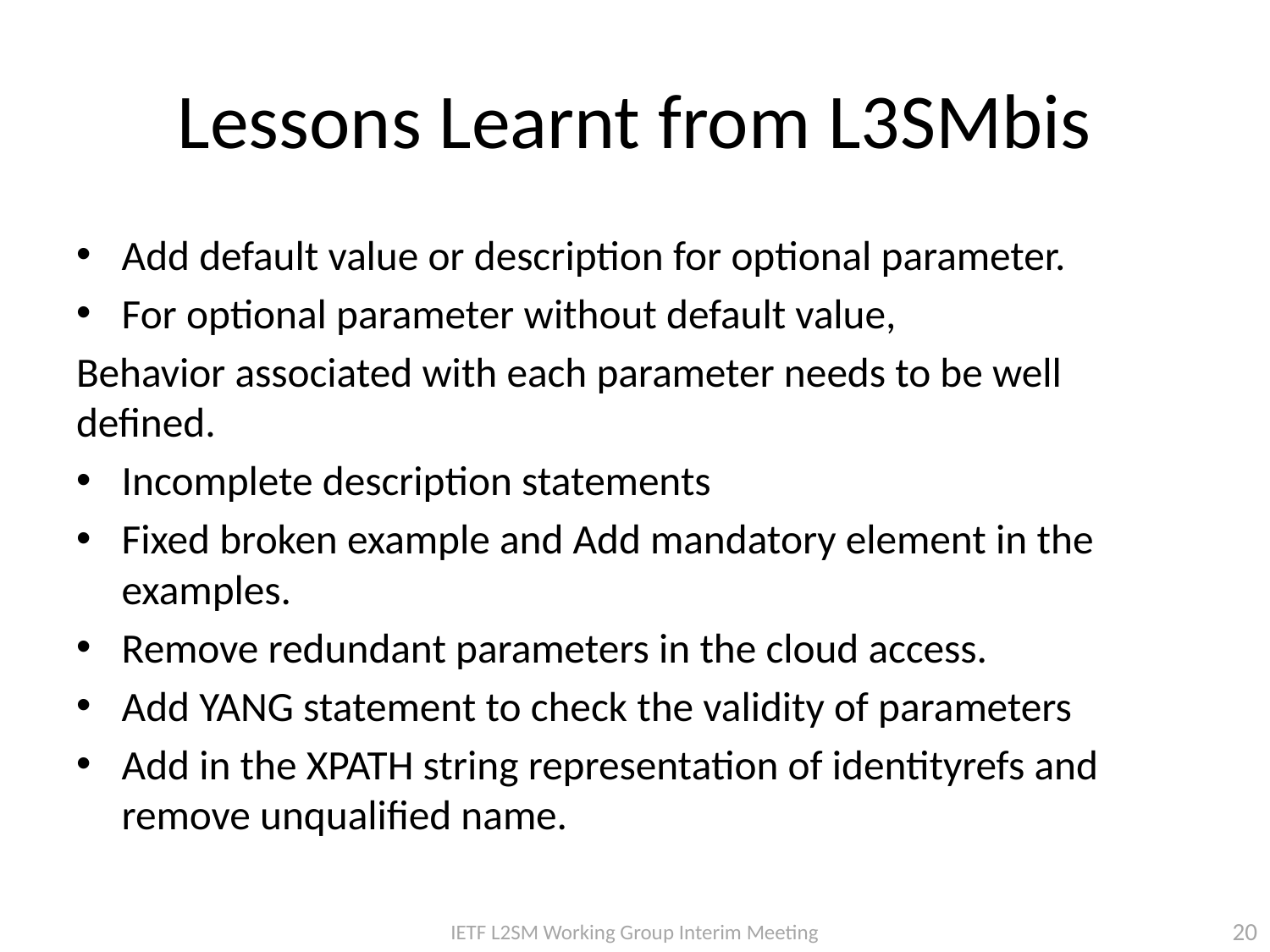

# Lessons Learnt from L3SMbis
Add default value or description for optional parameter.
For optional parameter without default value,
Behavior associated with each parameter needs to be well defined.
Incomplete description statements
Fixed broken example and Add mandatory element in the examples.
Remove redundant parameters in the cloud access.
Add YANG statement to check the validity of parameters
Add in the XPATH string representation of identityrefs and remove unqualified name.